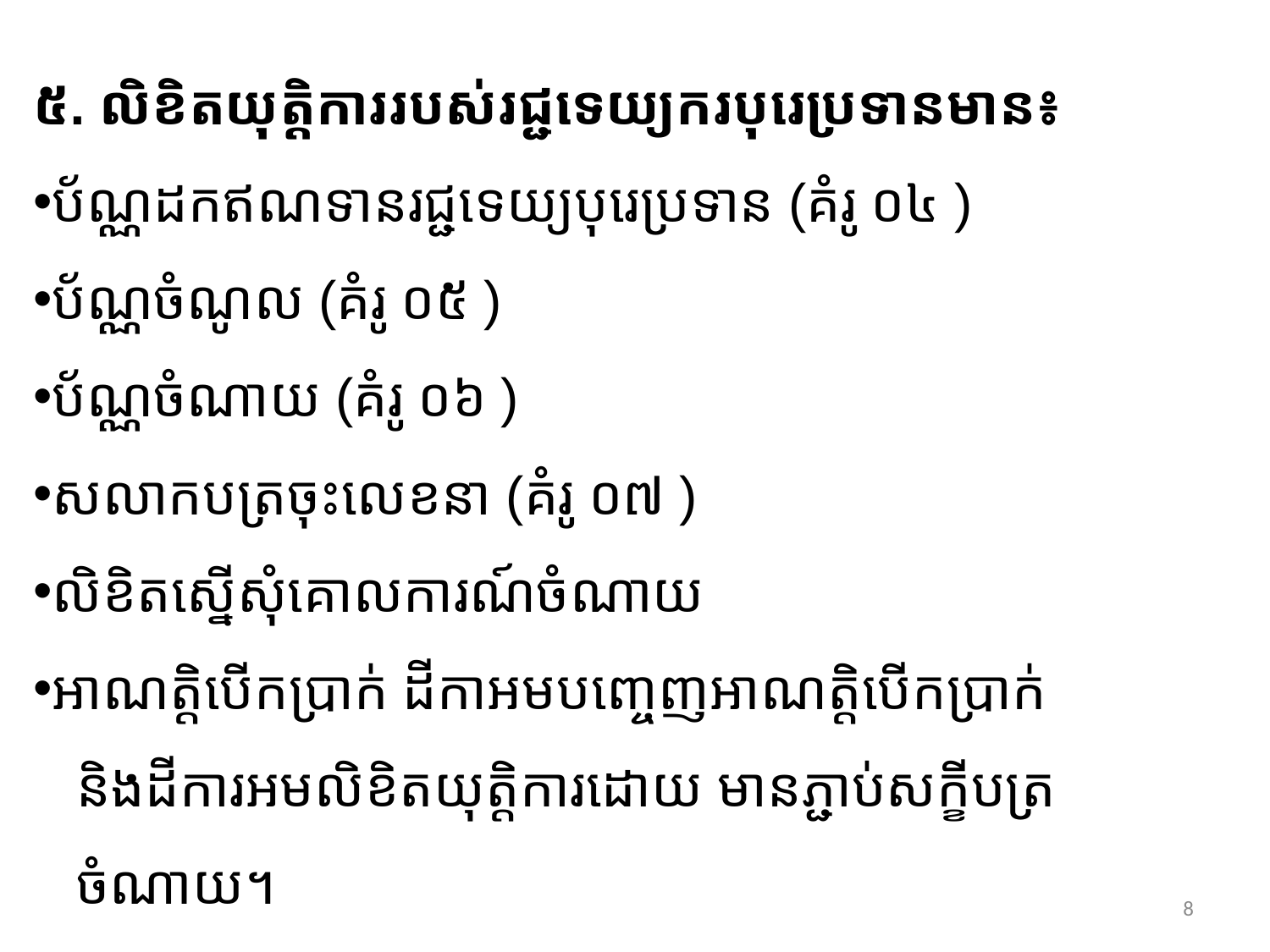

#
៥. លិខិតយុត្តិការរបស់រជ្ជទេយ្យករបុរេប្រទានមាន៖
ប័ណ្ណដកឥណទានរជ្ជទេយ្យបុរេប្រទាន (គំរូ ០៤ )
ប័ណ្ណចំណូល (គំរូ ០៥​ )
ប័ណ្ណចំណាយ (គំរូ​ ០៦ )
សលាកបត្រចុះលេខនា (គំរូ ០៧ )
លិខិតស្នើសុំគោលការណ៍ចំណាយ
អាណត្តិបើកប្រាក់ ដីកាអមបញ្ចេញអាណត្តិបើកប្រាក់
   និងដីការអមលិខិតយុត្តិការដោយ មានភ្ជាប់សក្ខីបត្រ
   ចំណាយ។

8